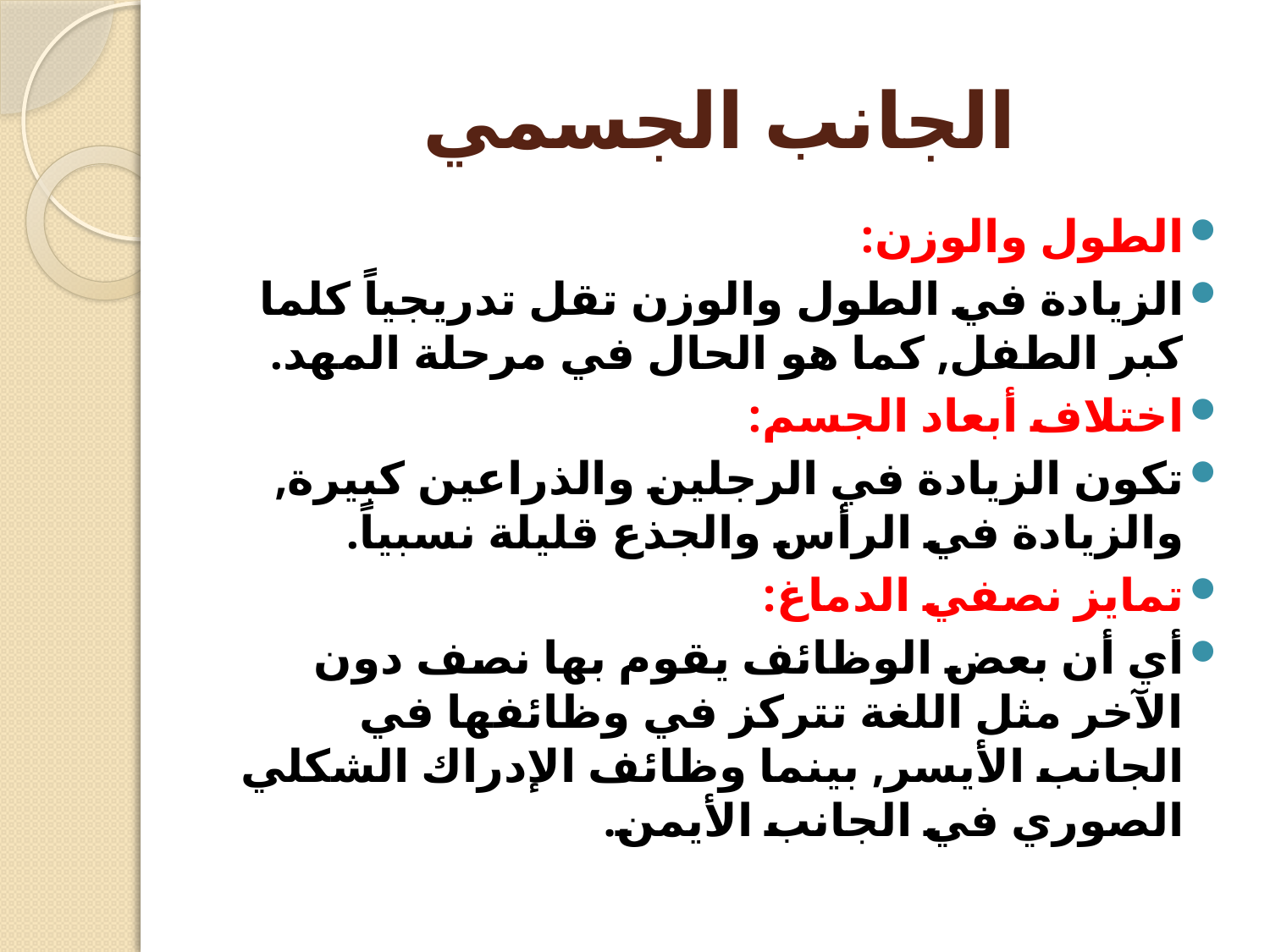

# الجانب الجسمي
الطول والوزن:
الزيادة في الطول والوزن تقل تدريجياً كلما كبر الطفل, كما هو الحال في مرحلة المهد.
اختلاف أبعاد الجسم:
تكون الزيادة في الرجلين والذراعين كبيرة, والزيادة في الرأس والجذع قليلة نسبياً.
تمايز نصفي الدماغ:
أي أن بعض الوظائف يقوم بها نصف دون الآخر مثل اللغة تتركز في وظائفها في الجانب الأيسر, بينما وظائف الإدراك الشكلي الصوري في الجانب الأيمن.